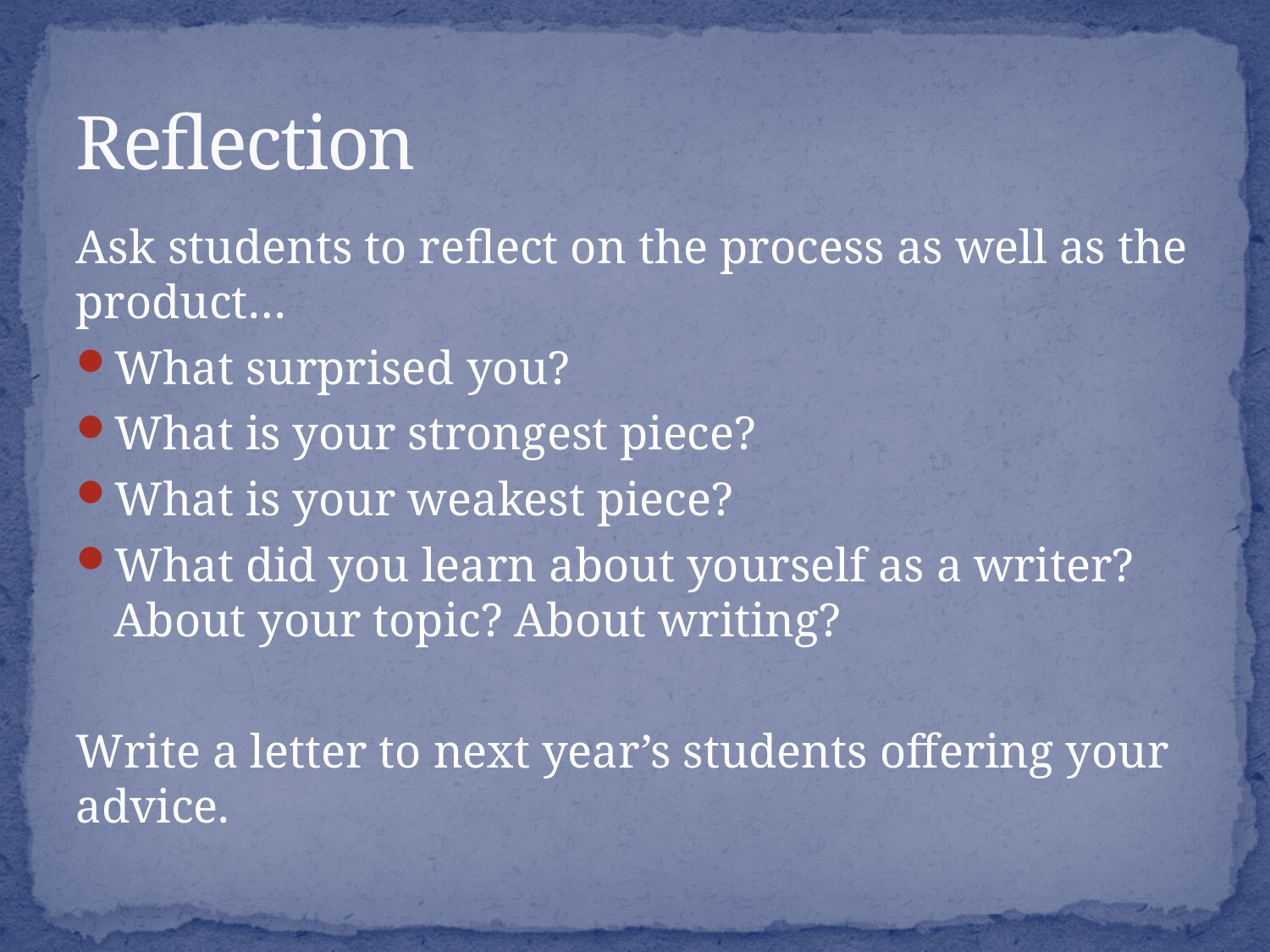

# Reflection
Ask students to reflect on the process as well as the product…
What surprised you?
What is your strongest piece?
What is your weakest piece?
What did you learn about yourself as a writer? About your topic? About writing?

Write a letter to next year’s students offering your advice.